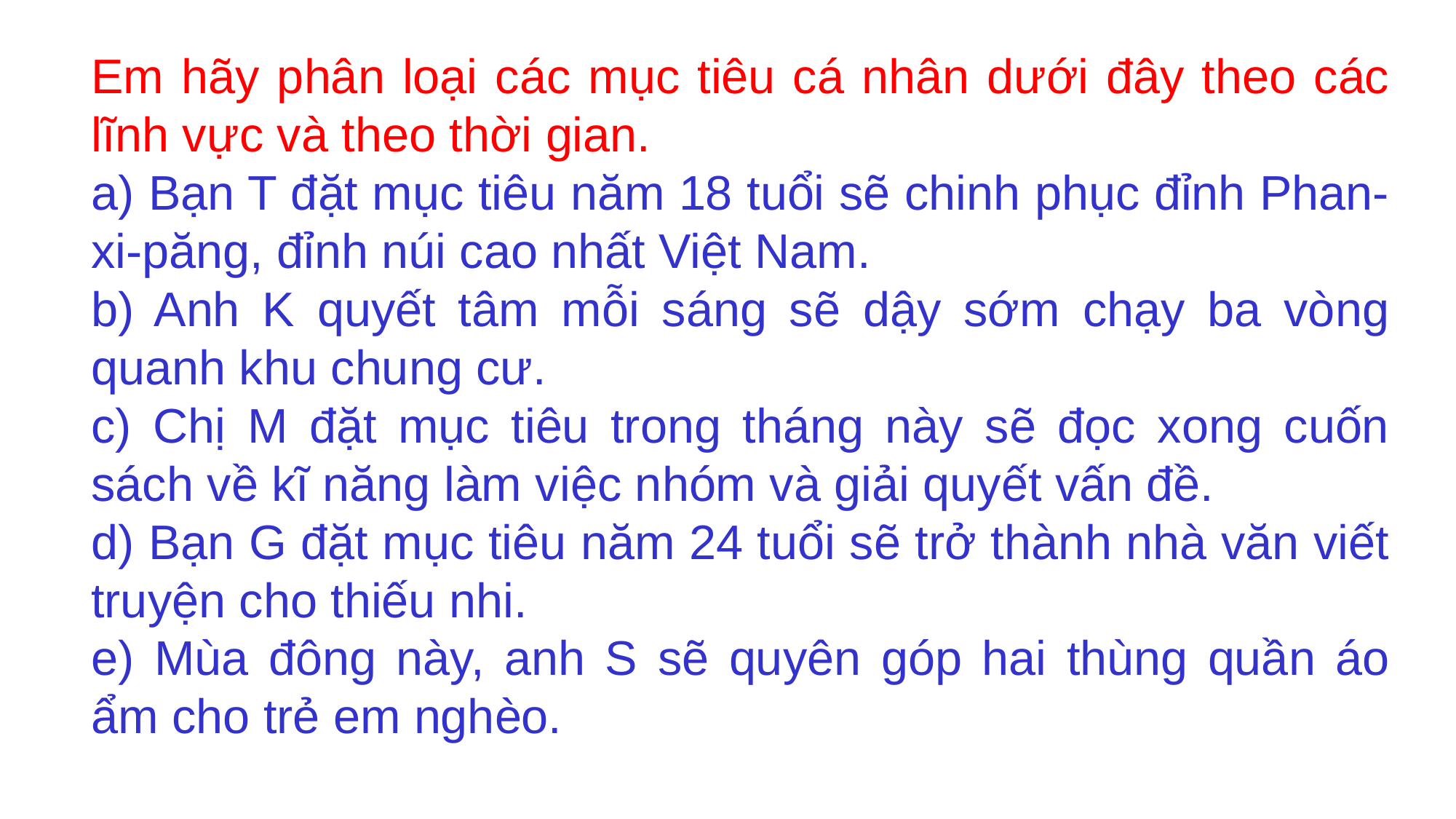

Em hãy phân loại các mục tiêu cá nhân dưới đây theo các lĩnh vực và theo thời gian.
a) Bạn T đặt mục tiêu năm 18 tuổi sẽ chinh phục đỉnh Phan-xi-păng, đỉnh núi cao nhất Việt Nam.
b) Anh K quyết tâm mỗi sáng sẽ dậy sớm chạy ba vòng quanh khu chung cư.
c) Chị M đặt mục tiêu trong tháng này sẽ đọc xong cuốn sách về kĩ năng làm việc nhóm và giải quyết vấn đề.
d) Bạn G đặt mục tiêu năm 24 tuổi sẽ trở thành nhà văn viết truyện cho thiếu nhi.
e) Mùa đông này, anh S sẽ quyên góp hai thùng quần áo ẩm cho trẻ em nghèo.